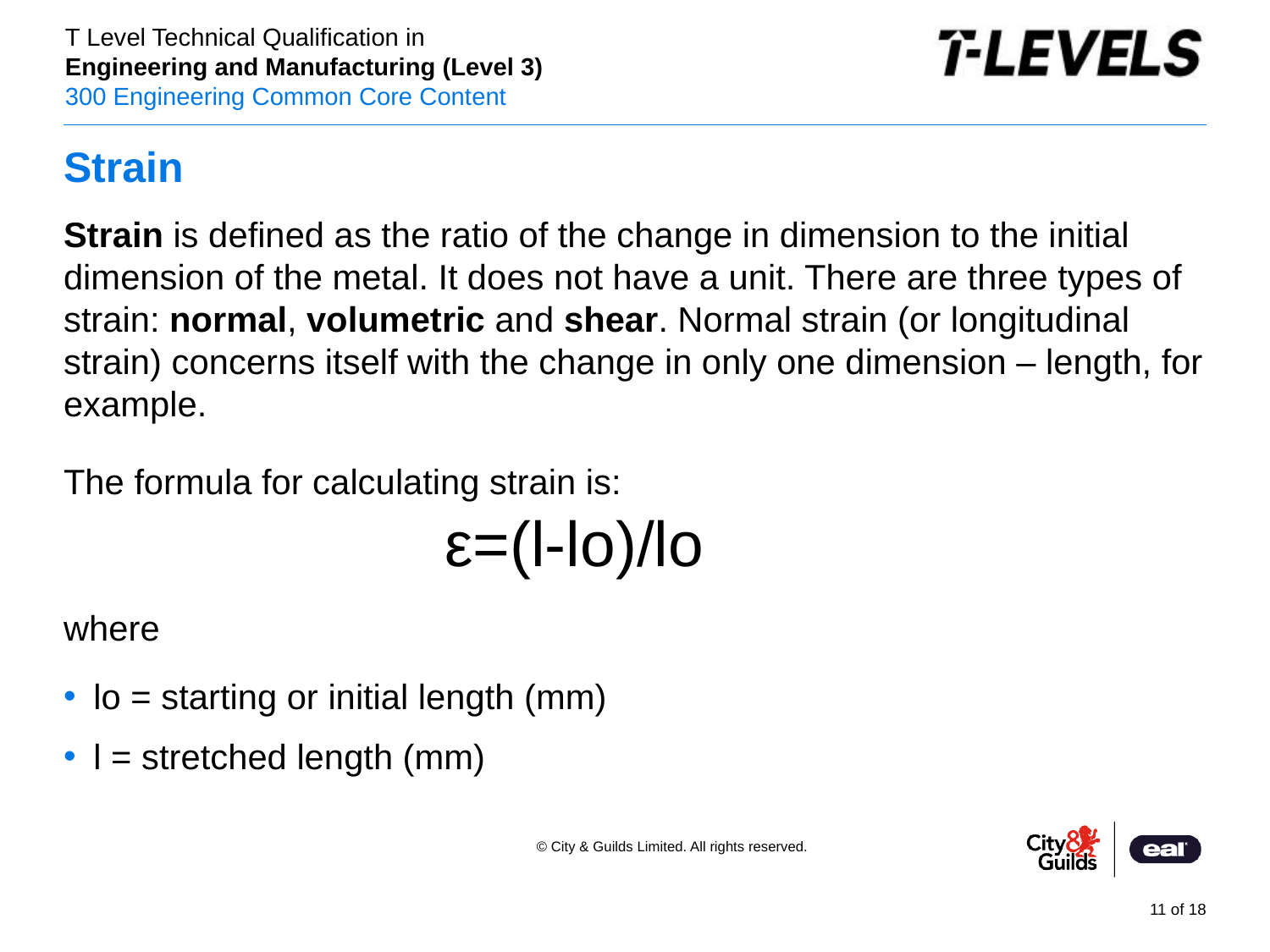

# Strain
Strain is defined as the ratio of the change in dimension to the initial dimension of the metal. It does not have a unit. There are three types of strain: normal, volumetric and shear. Normal strain (or longitudinal strain) concerns itself with the change in only one dimension – length, for example.
The formula for calculating strain is:
			ε=(l-lo)/lo
where
lo = starting or initial length (mm)
l = stretched length (mm)